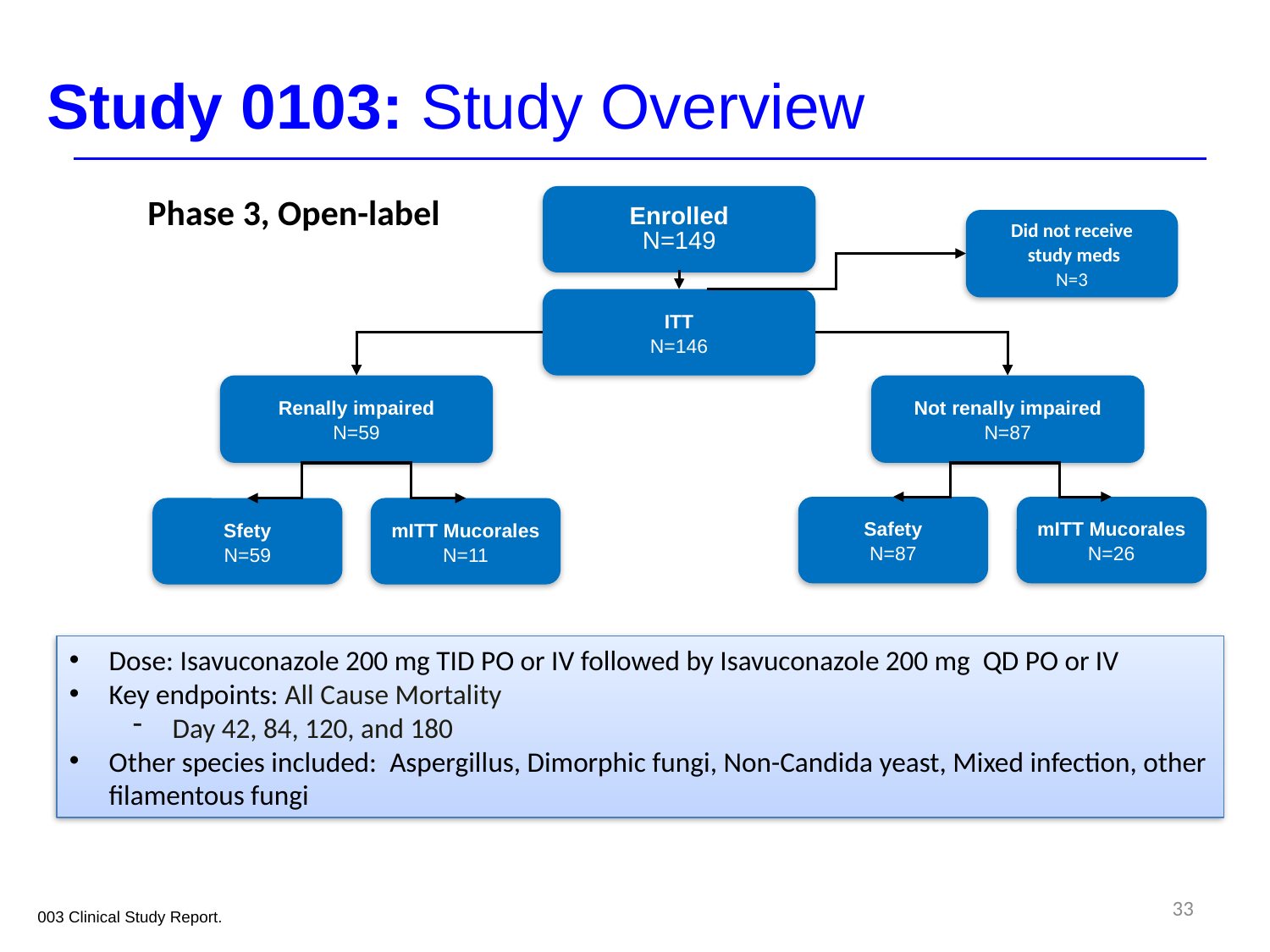

# Study 0103: Study Overview
Phase 3, Open-label
Enrolled
N=149
Did not receive
 study meds
N=3
ITT
N=146
Renally impaired
N=59
Not renally impaired
N=87
Safety
N=87
mITT Mucorales
N=26
Sfety
N=59
mITT Mucorales
N=11
Dose: Isavuconazole 200 mg TID PO or IV followed by Isavuconazole 200 mg  QD PO or IV
Key endpoints: All Cause Mortality
Day 42, 84, 120, and 180
Other species included:  Aspergillus, Dimorphic fungi, Non-Candida yeast, Mixed infection, other filamentous fungi
33
003 Clinical Study Report.